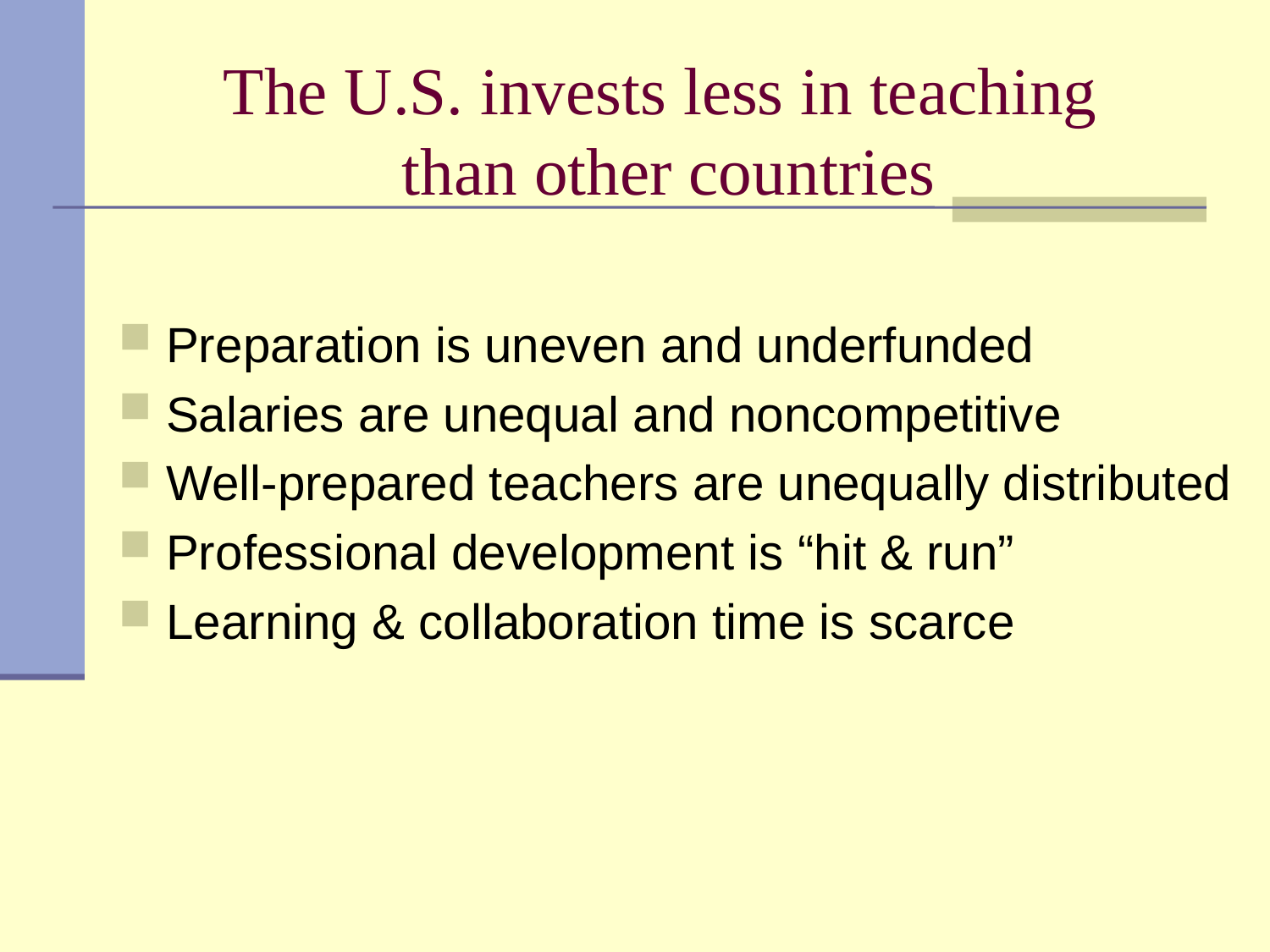

# The U.S. invests less in teaching than other countries
Preparation is uneven and underfunded
Salaries are unequal and noncompetitive
Well-prepared teachers are unequally distributed
Professional development is “hit & run”
Learning & collaboration time is scarce